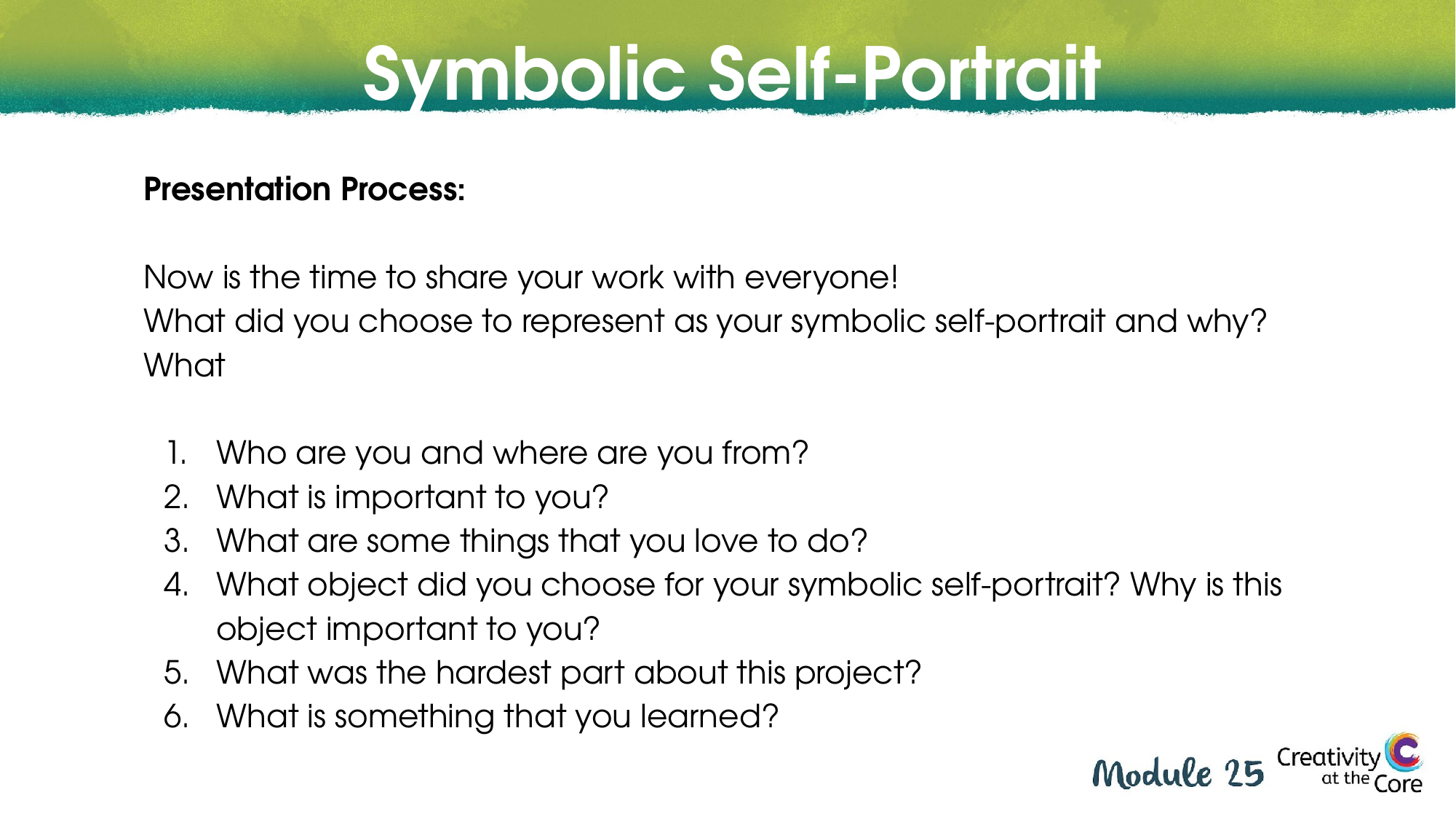

Symbolic Self-Portrait
Presentation Process:

Now is the time to share your work with everyone!
What did you choose to represent as your symbolic self-portrait and why? What

Who are you and where are you from?
What is important to you?
What are some things that you love to do?
What object did you choose for your symbolic self-portrait? Why is this object important to you?
What was the hardest part about this project?
What is something that you learned?